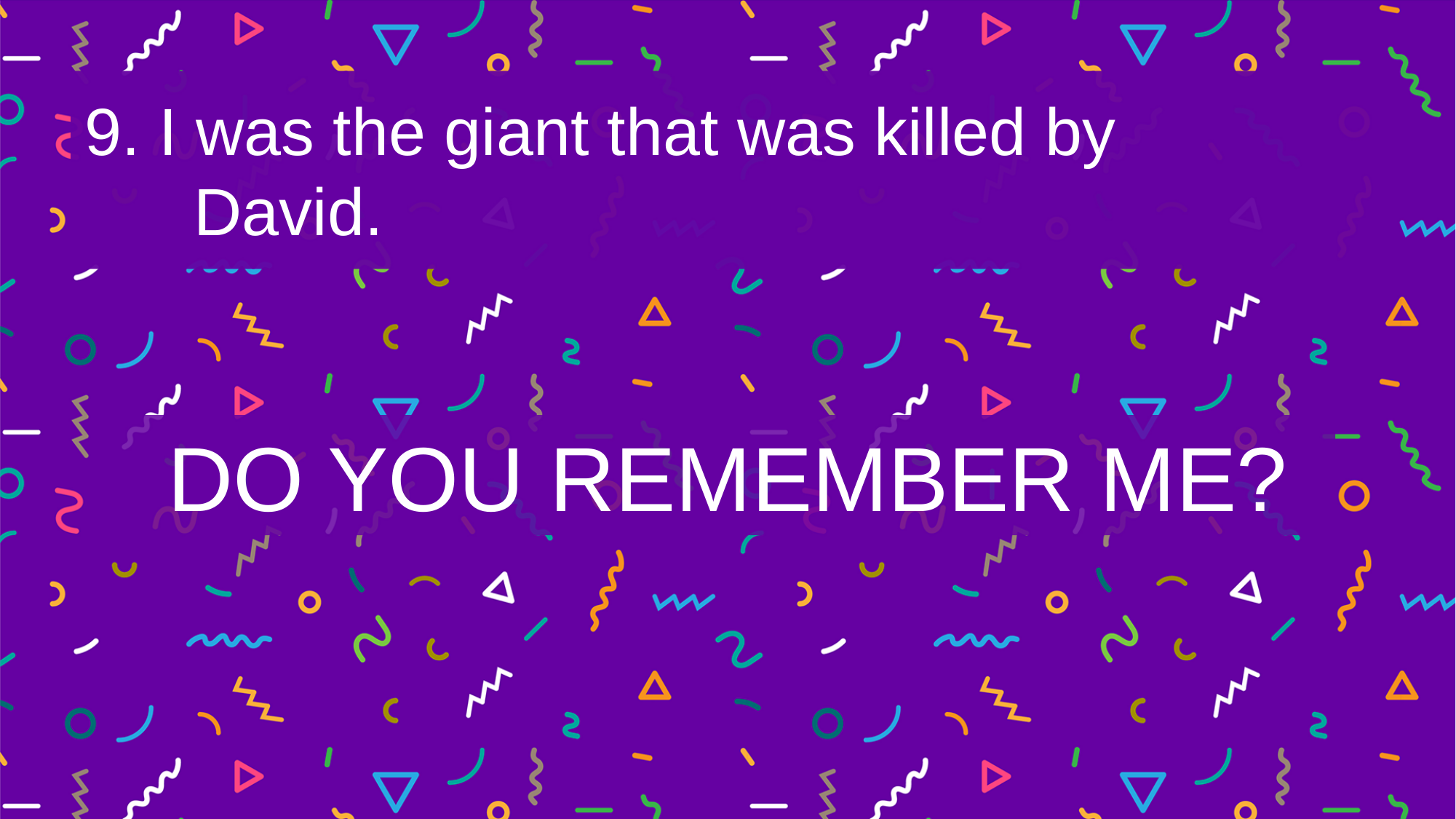

9. I was the giant that was killed by
	David.
DO YOU REMEMBER ME?